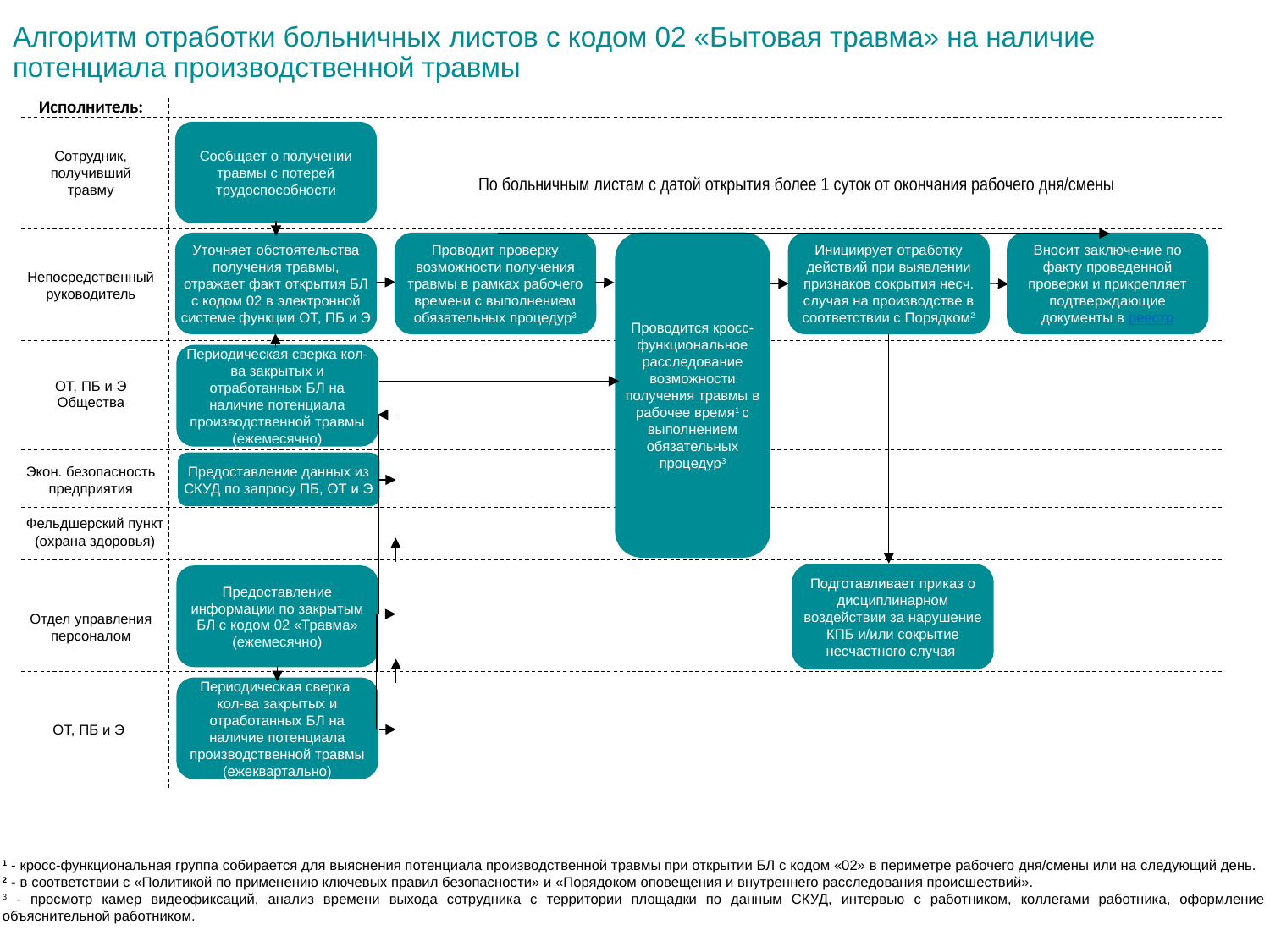

Алгоритм отработки больничных листов с кодом 02 «Бытовая травма» на наличие потенциала производственной травмы
Исполнитель:
Сообщает о получении травмы с потерей трудоспособности
Сотрудник, получивший травму
По больничным листам с датой открытия более 1 суток от окончания рабочего дня/смены
Проводится кросс-функциональное расследование возможности получения травмы в рабочее время1 с выполнением обязательных процедур3
Уточняет обстоятельства получения травмы, отражает факт открытия БЛ с кодом 02 в электронной системе функции ОТ, ПБ и Э
Проводит проверку возможности получения травмы в рамках рабочего времени с выполнением обязательных процедур3
Вносит заключение по факту проведенной проверки и прикрепляет подтверждающие документы в реестр
Инициирует отработку действий при выявлении признаков сокрытия несч. случая на производстве в соответствии с Порядком2
Непосредственный руководитель
Периодическая сверка кол-ва закрытых и отработанных БЛ на наличие потенциала производственной травмы (ежемесячно)
ОТ, ПБ и Э
Общества
Предоставление данных из СКУД по запросу ПБ, ОТ и Э
Экон. безопасность предприятия
Фельдшерский пункт (охрана здоровья)
Подготавливает приказ о дисциплинарном воздействии за нарушение КПБ и/или сокрытие несчастного случая
Предоставление информации по закрытым БЛ с кодом 02 «Травма» (ежемесячно)
Отдел управления персоналом
Периодическая сверка
кол-ва закрытых и отработанных БЛ на наличие потенциала производственной травмы
(ежеквартально)
ОТ, ПБ и Э
1 - кросс-функциональная группа собирается для выяснения потенциала производственной травмы при открытии БЛ с кодом «02» в периметре рабочего дня/смены или на следующий день.
2 - в соответствии с «Политикой по применению ключевых правил безопасности» и «Порядоком оповещения и внутреннего расследования происшествий».
3 - просмотр камер видеофиксаций, анализ времени выхода сотрудника с территории площадки по данным СКУД, интервью с работником, коллегами работника, оформление объяснительной работником.